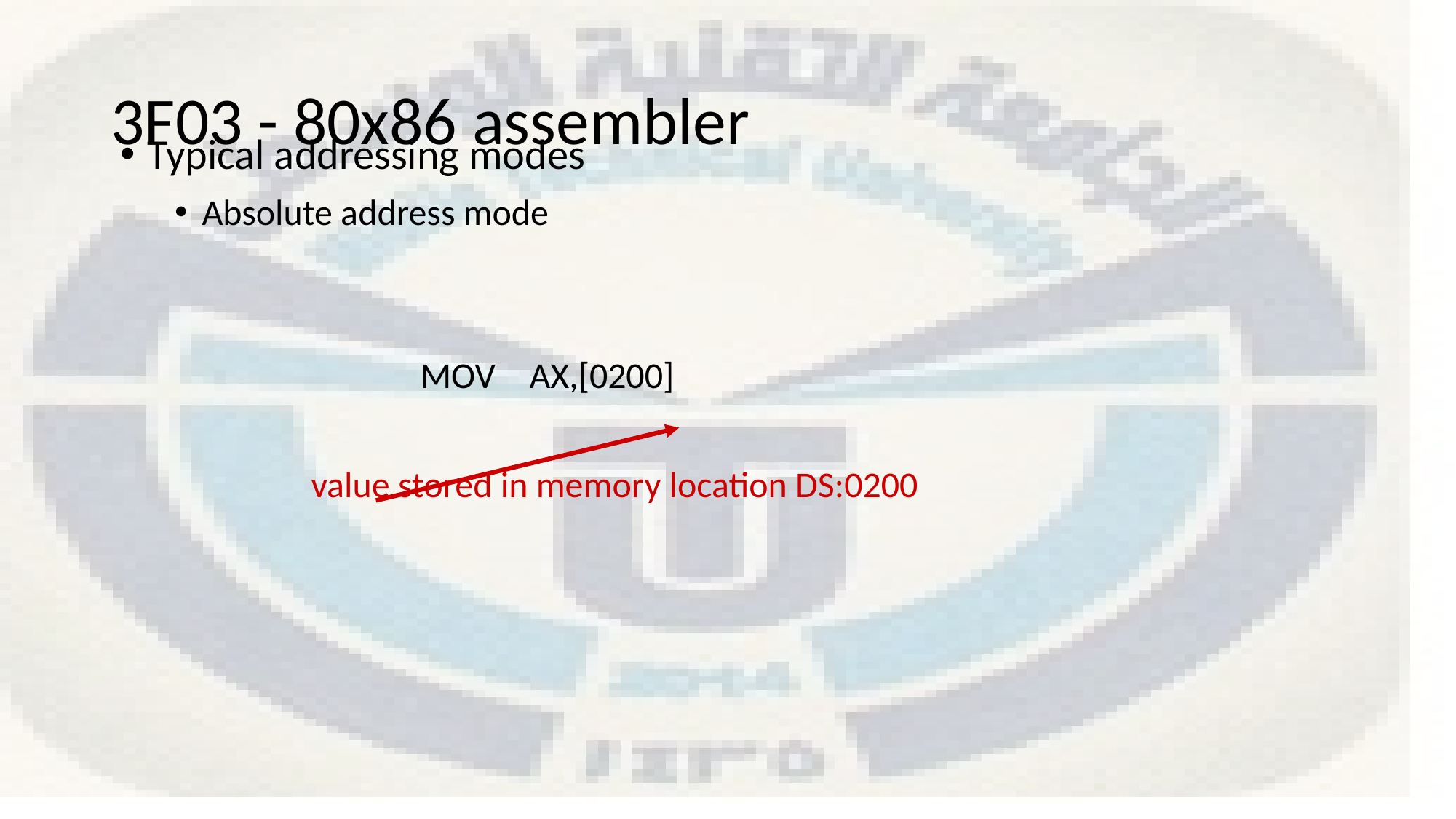

# 3F03 - 80x86 assembler
Typical addressing modes
Absolute address mode

			MOV	AX,[0200]

		value stored in memory location DS:0200